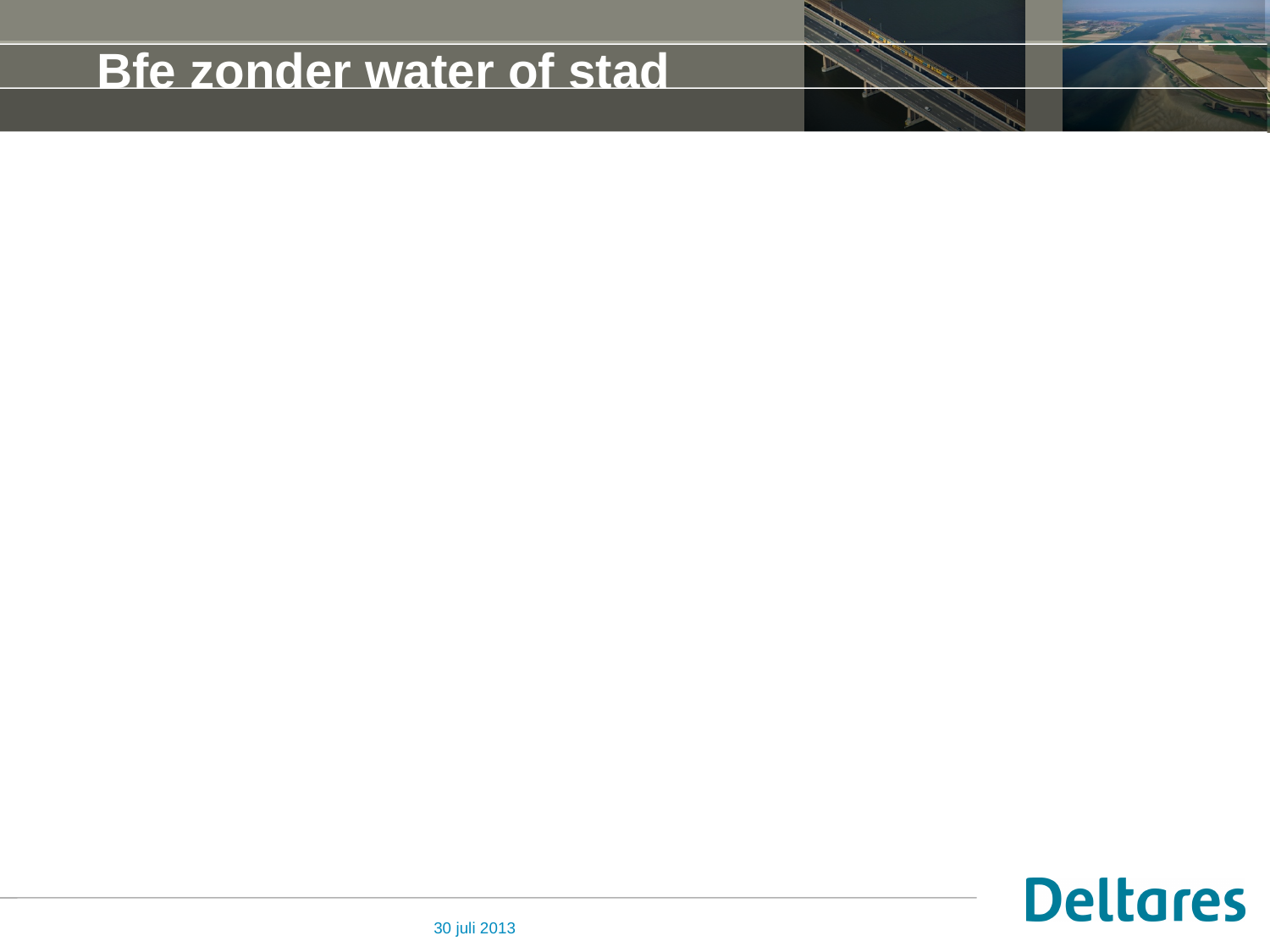

# Bfe zonder water of stad

30 juli 2013